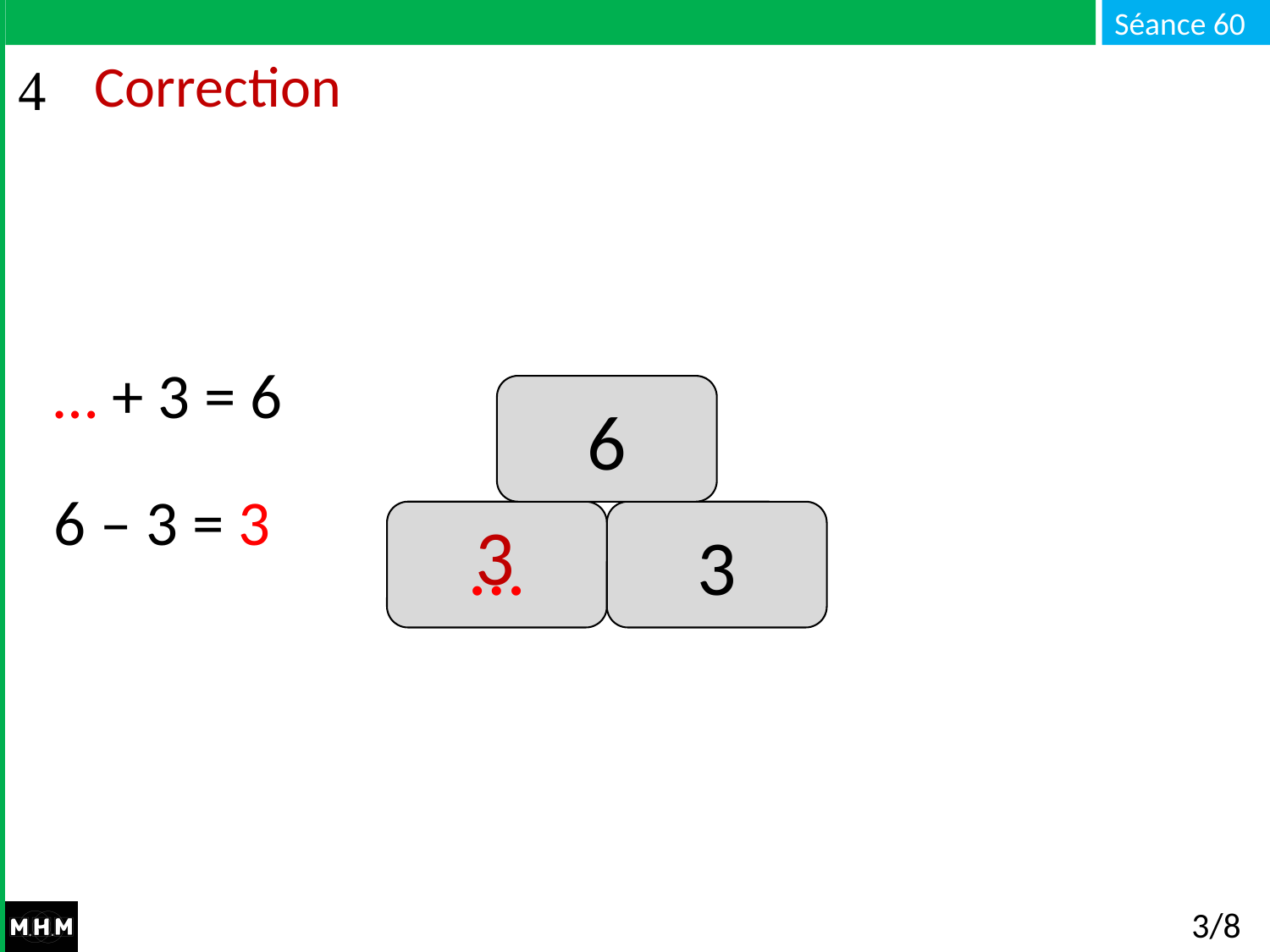

# Correction
… + 3 = 6
6
6 – 3 = 3
3
3
…
3/8